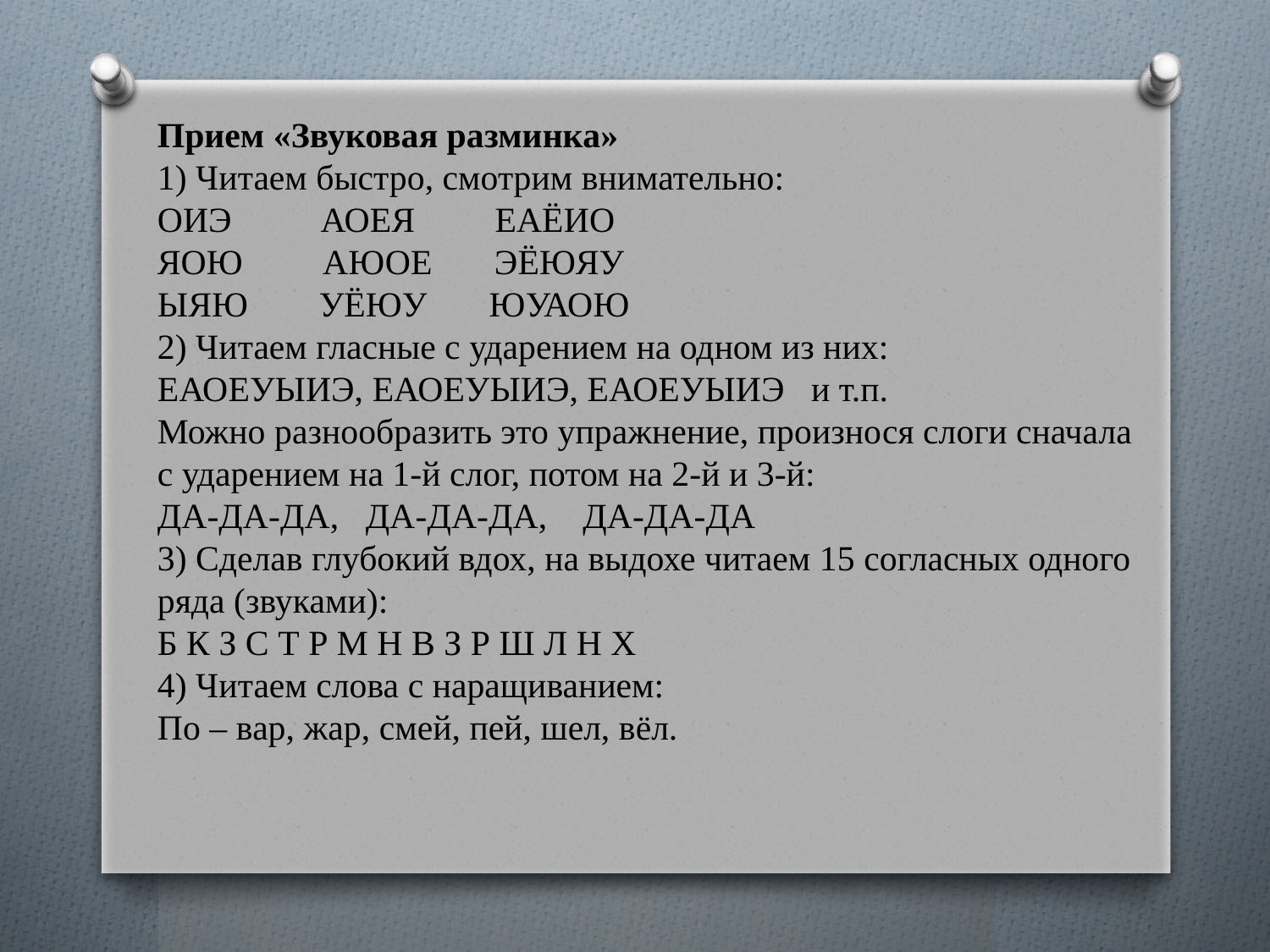

Прием «Звуковая разминка»
1) Читаем быстро, смотрим внимательно:
ОИЭ          АОЕЯ         ЕАЁИО
ЯОЮ         АЮОЕ       ЭЁЮЯУ
ЫЯЮ        УЁЮУ       ЮУАОЮ
2) Читаем гласные с ударением на одном из них:
ЕАОЕУЫИЭ, ЕАОЕУЫИЭ, ЕАОЕУЫИЭ   и т.п.
Можно разнообразить это упражнение, произнося слоги сначала с ударением на 1-й слог, потом на 2-й и 3-й:
ДА-ДА-ДА,   ДА-ДА-ДА,    ДА-ДА-ДА
3) Сделав глубокий вдох, на выдохе читаем 15 согласных одного ряда (звуками):
Б К З С Т Р М Н В З Р Ш Л Н Х
4) Читаем слова с наращиванием:
По – вар, жар, смей, пей, шел, вёл.